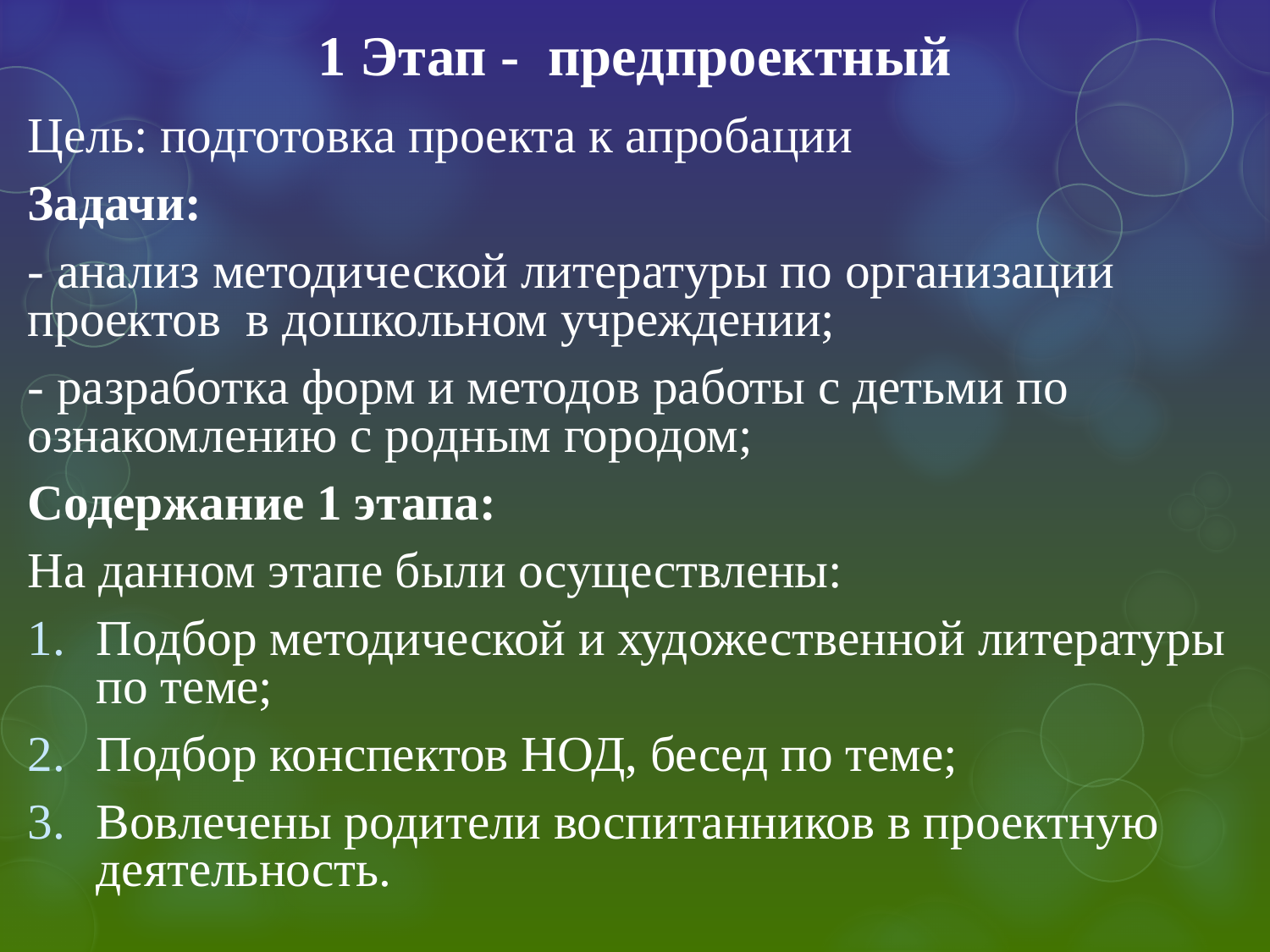

# 1 Этап -  предпроектный
Цель: подготовка проекта к апробации
Задачи:
- анализ методической литературы по организации проектов  в дошкольном учреждении;
- разработка форм и методов работы с детьми по ознакомлению с родным городом;
Содержание 1 этапа:
На данном этапе были осуществлены:
Подбор методической и художественной литературы по теме;
Подбор конспектов НОД, бесед по теме;
Вовлечены родители воспитанников в проектную деятельность.